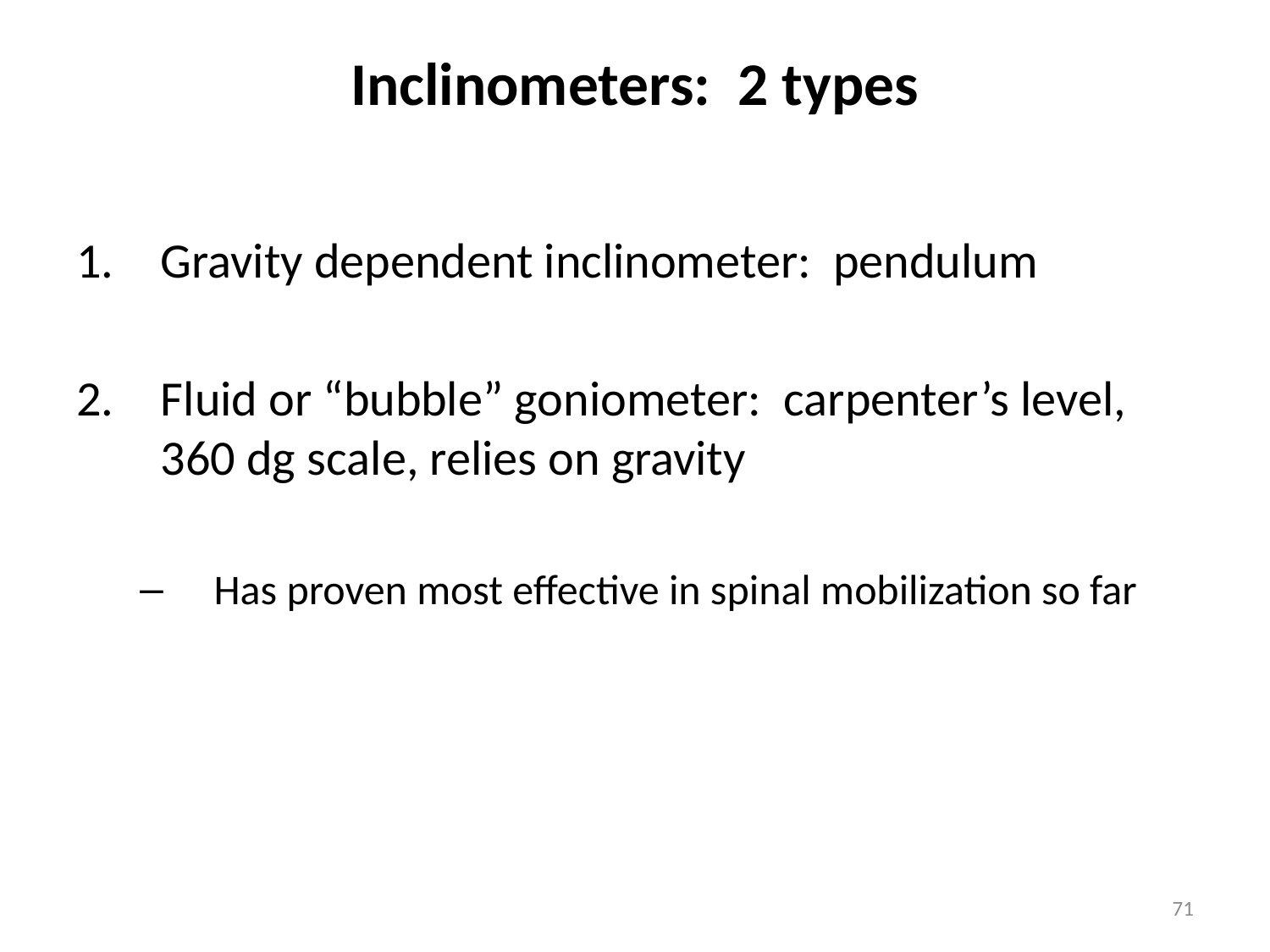

# Inclinometers:  2 types
Gravity dependent inclinometer:  pendulum

Fluid or “bubble” goniometer:  carpenter’s level, 360 dg scale, relies on gravity

Has proven most effective in spinal mobilization so far
71